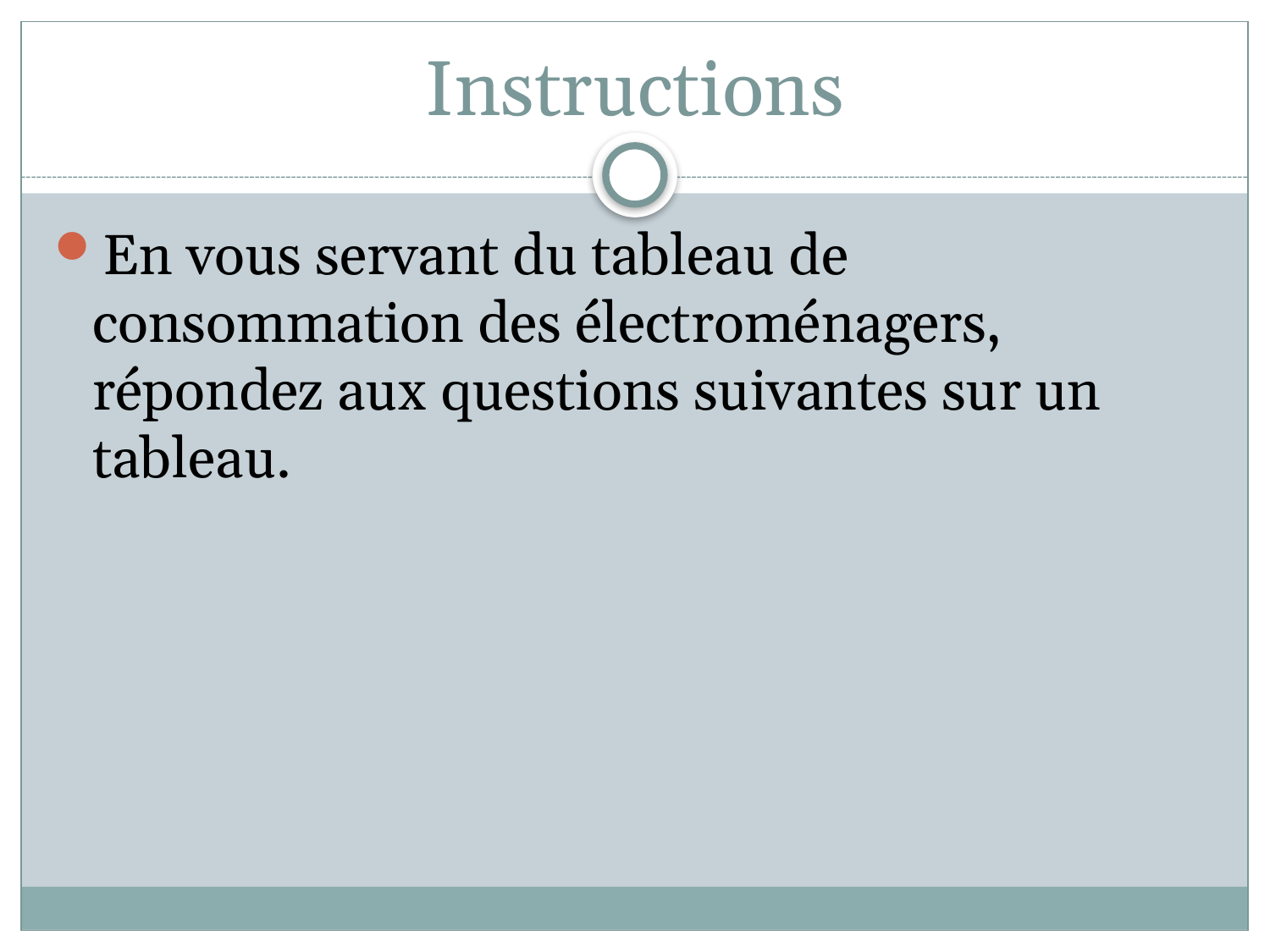

# Instructions
En vous servant du tableau de consommation des électroménagers, répondez aux questions suivantes sur un tableau.